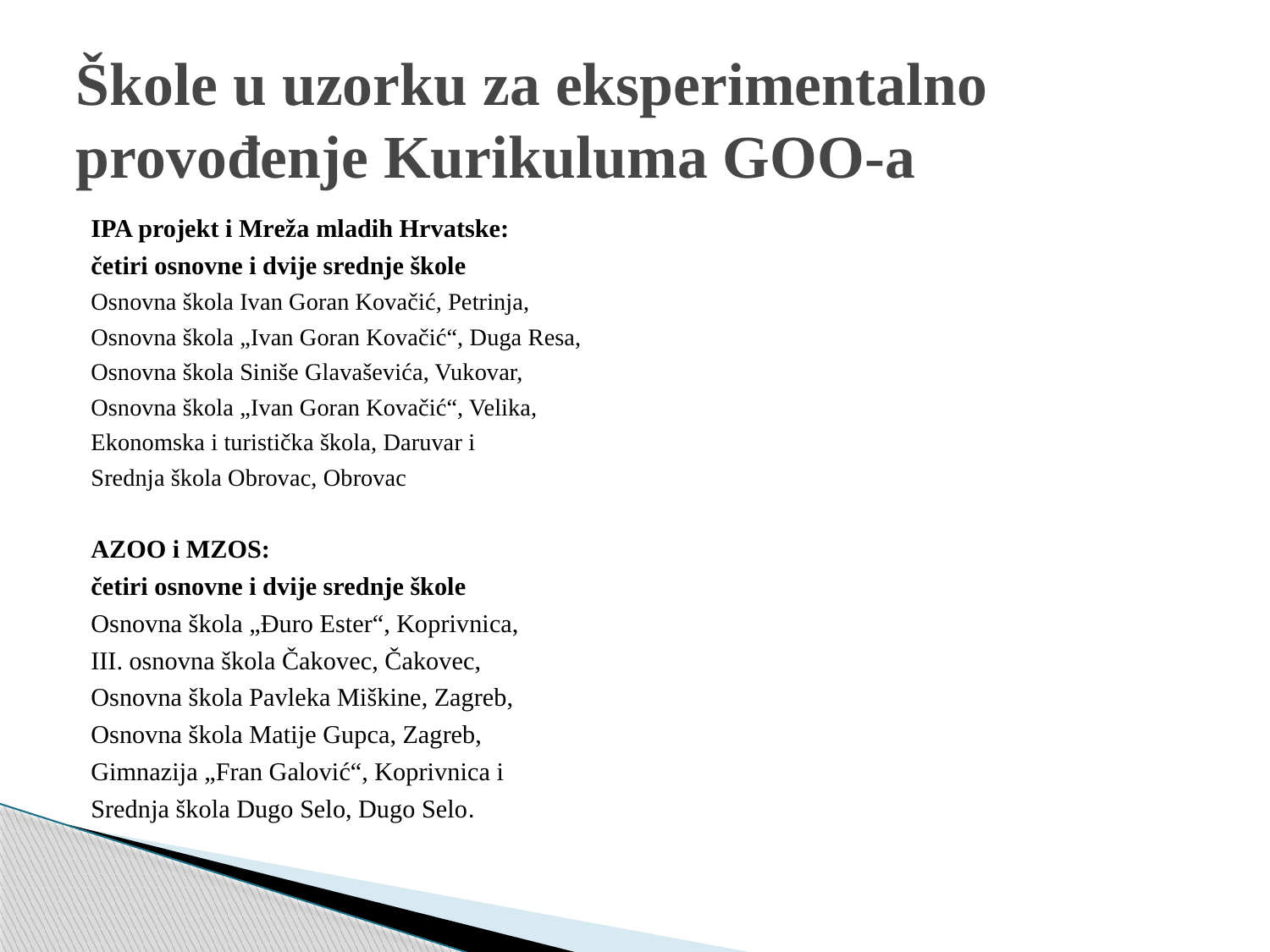

# Škole u uzorku za eksperimentalno provođenje Kurikuluma GOO-a
IPA projekt i Mreža mladih Hrvatske:
četiri osnovne i dvije srednje škole
Osnovna škola Ivan Goran Kovačić, Petrinja,
Osnovna škola „Ivan Goran Kovačić“, Duga Resa,
Osnovna škola Siniše Glavaševića, Vukovar,
Osnovna škola „Ivan Goran Kovačić“, Velika,
Ekonomska i turistička škola, Daruvar i
Srednja škola Obrovac, Obrovac

AZOO i MZOS:
četiri osnovne i dvije srednje škole
Osnovna škola „Đuro Ester“, Koprivnica,
III. osnovna škola Čakovec, Čakovec,
Osnovna škola Pavleka Miškine, Zagreb,
Osnovna škola Matije Gupca, Zagreb,
Gimnazija „Fran Galović“, Koprivnica i
Srednja škola Dugo Selo, Dugo Selo.